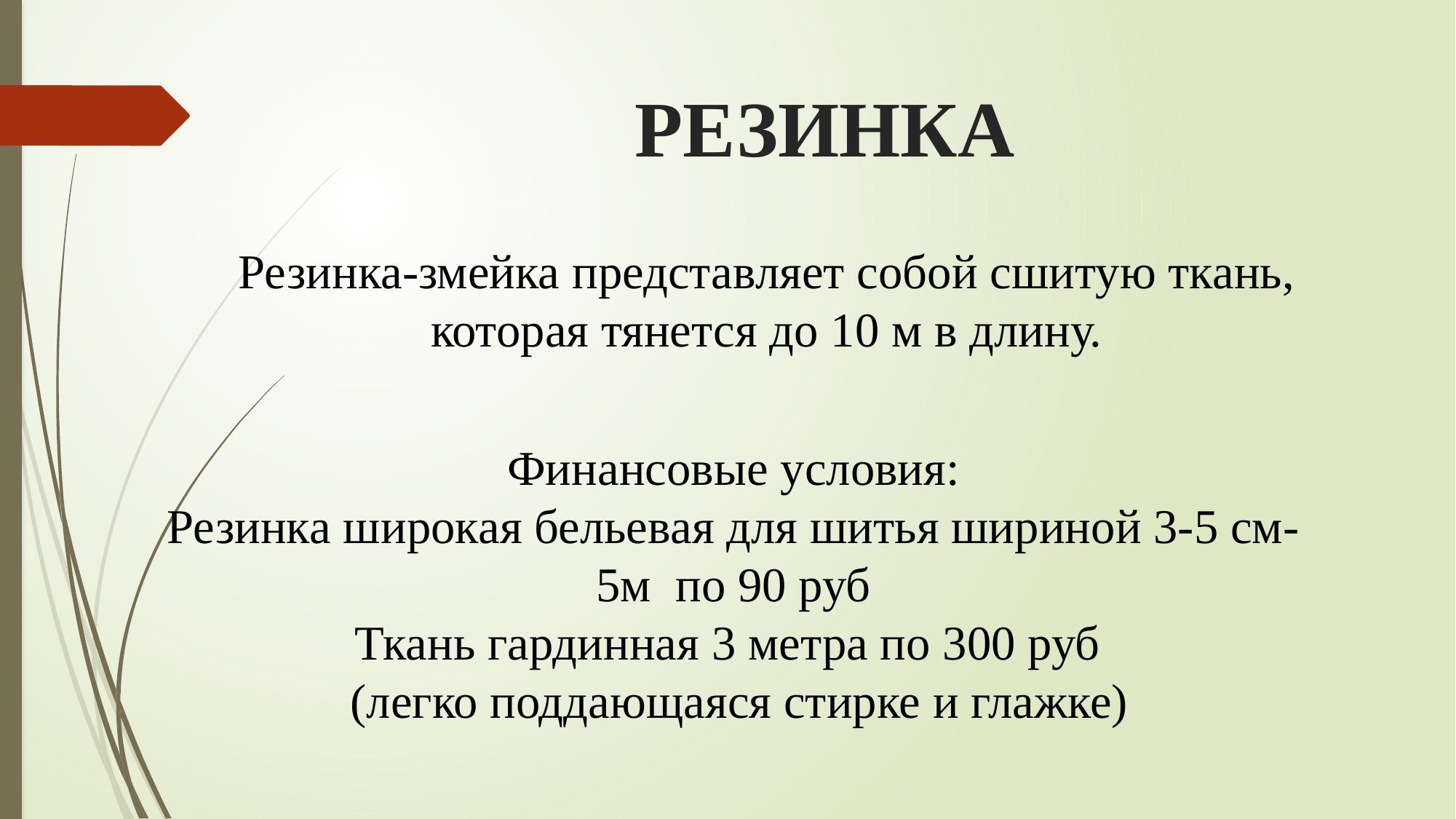

РЕЗИНКА

Резинка-змейка представляет собой сшитую ткань,
которая тянется до 10 м в длину.
Финансовые условия:
Резинка широкая бельевая для шитья шириной 3-5 см-5м  по 90 руб
Ткань гардинная 3 метра по 300 руб
 (легко поддающаяся стирке и глажке)